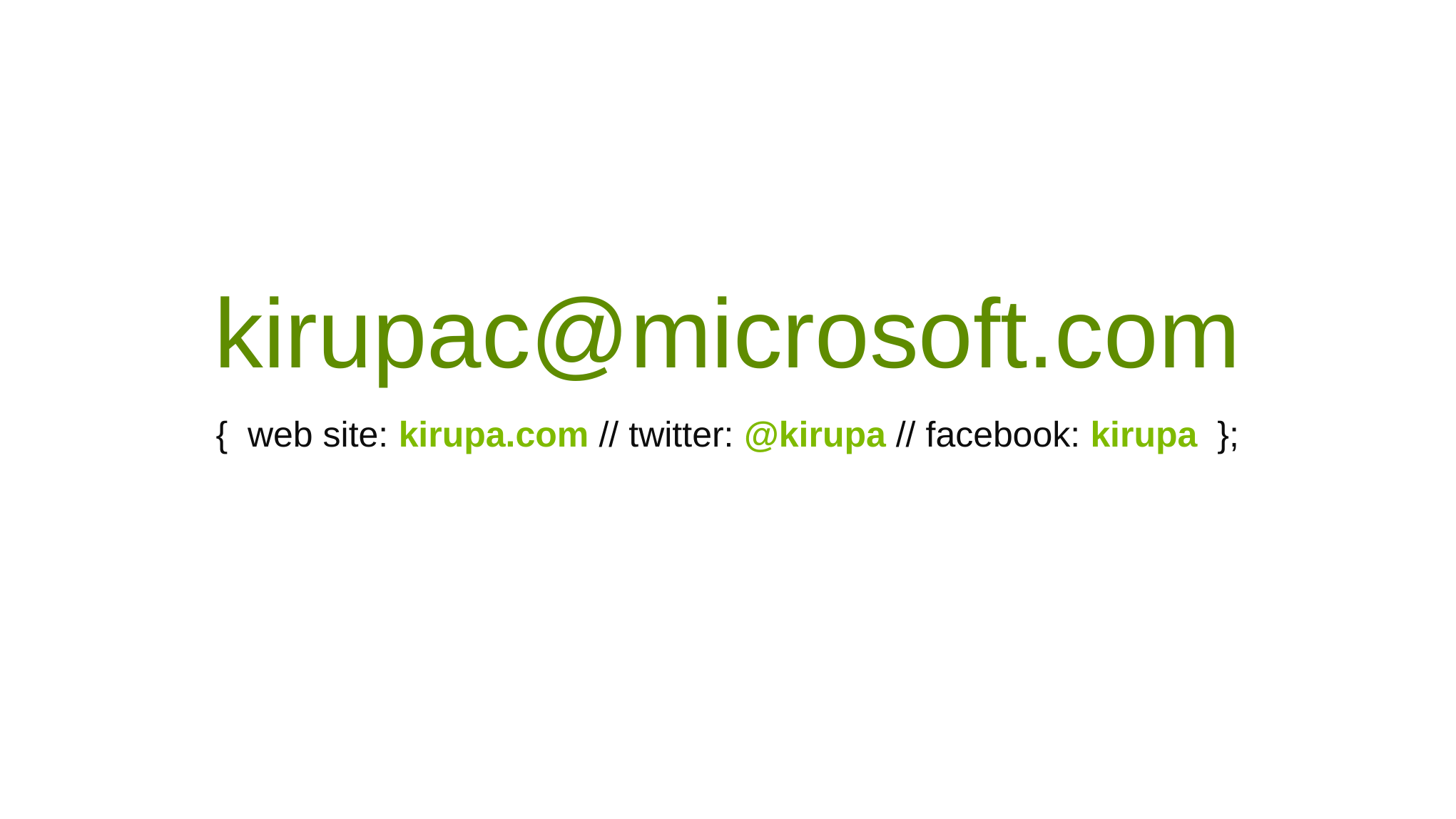

kirupac@microsoft.com
{  web site: kirupa.com // twitter: @kirupa // facebook: kirupa  };